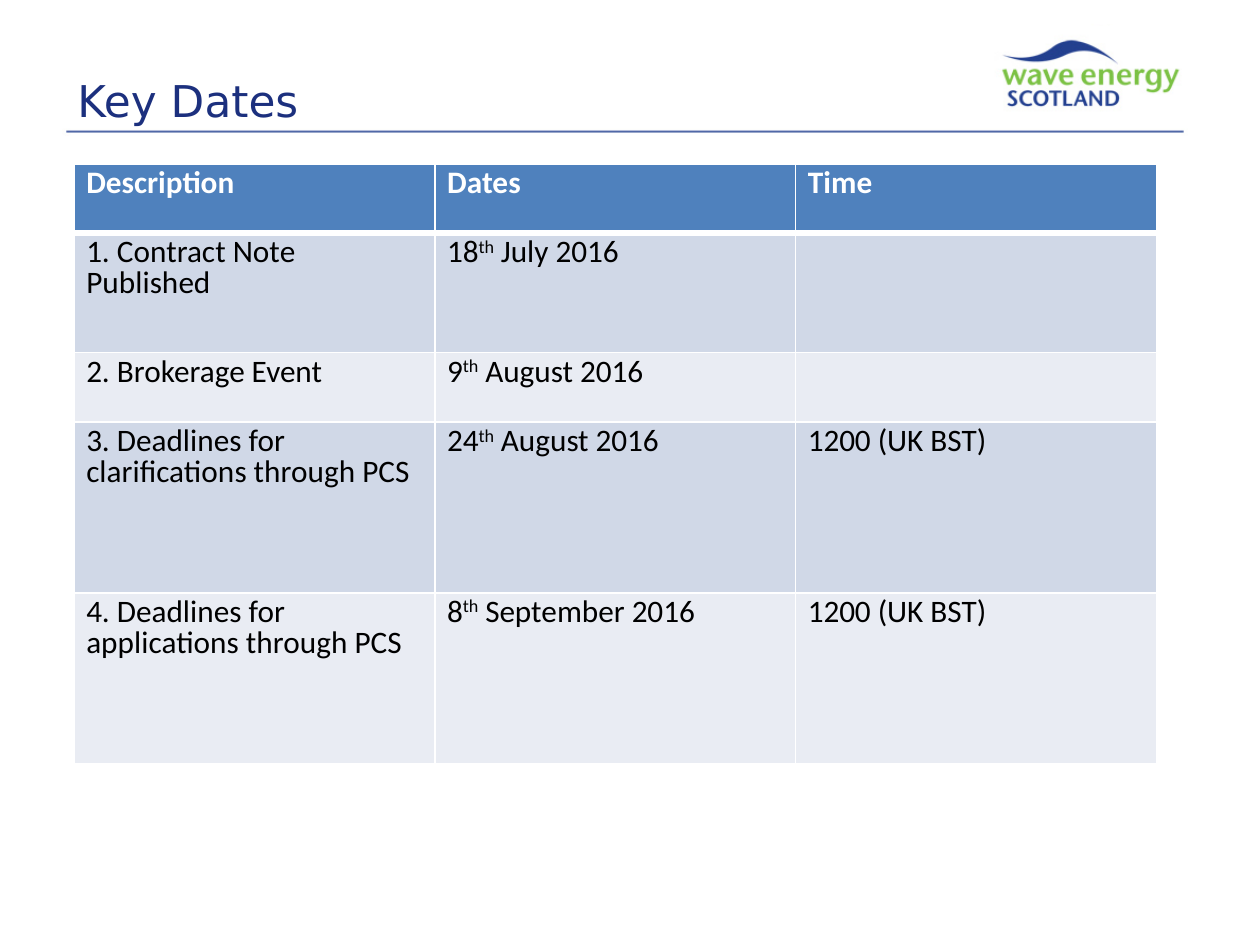

# Key Dates

| Description | Dates | Time |
| --- | --- | --- |
| 1. Contract Note Published | 18th July 2016 |  |
| 2. Brokerage Event | 9th August 2016 |  |
| 3. Deadlines for clarifications through PCS | 24th August 2016 | 1200 (UK BST) |
| 4. Deadlines for applications through PCS | 8th September 2016 | 1200 (UK BST) |